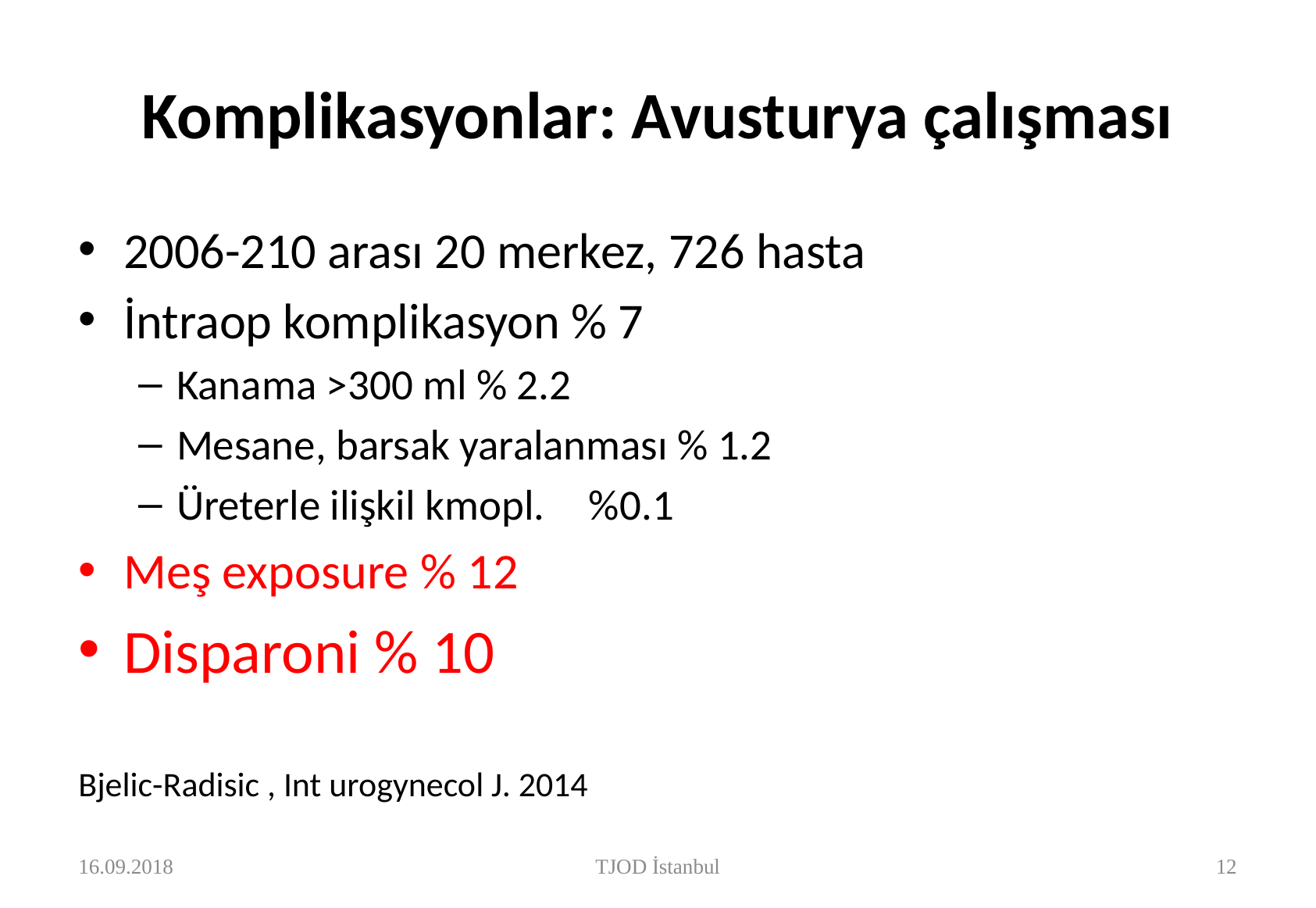

# Komplikasyonlar: Avusturya çalışması
2006-210 arası 20 merkez, 726 hasta
İntraop komplikasyon % 7
Kanama >300 ml % 2.2
Mesane, barsak yaralanması % 1.2
Üreterle ilişkil kmopl.		%0.1
Meş exposure % 12
Disparoni % 10

Bjelic-Radisic , Int urogynecol J. 2014

16.09.2018
TJOD İstanbul
12